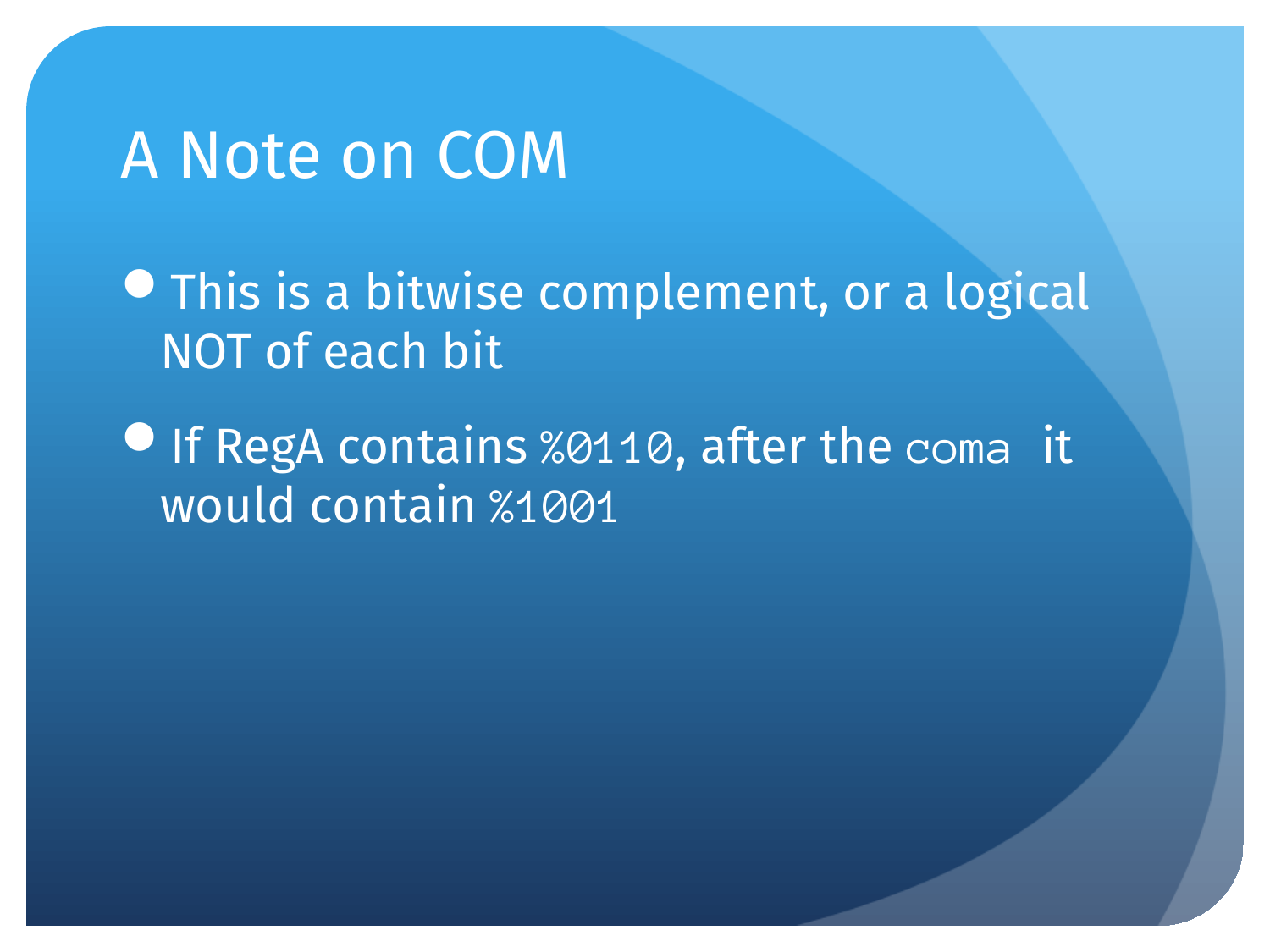

# A Note on COM
This is a bitwise complement, or a logical NOT of each bit
If RegA contains %0110, after the coma it would contain %1001